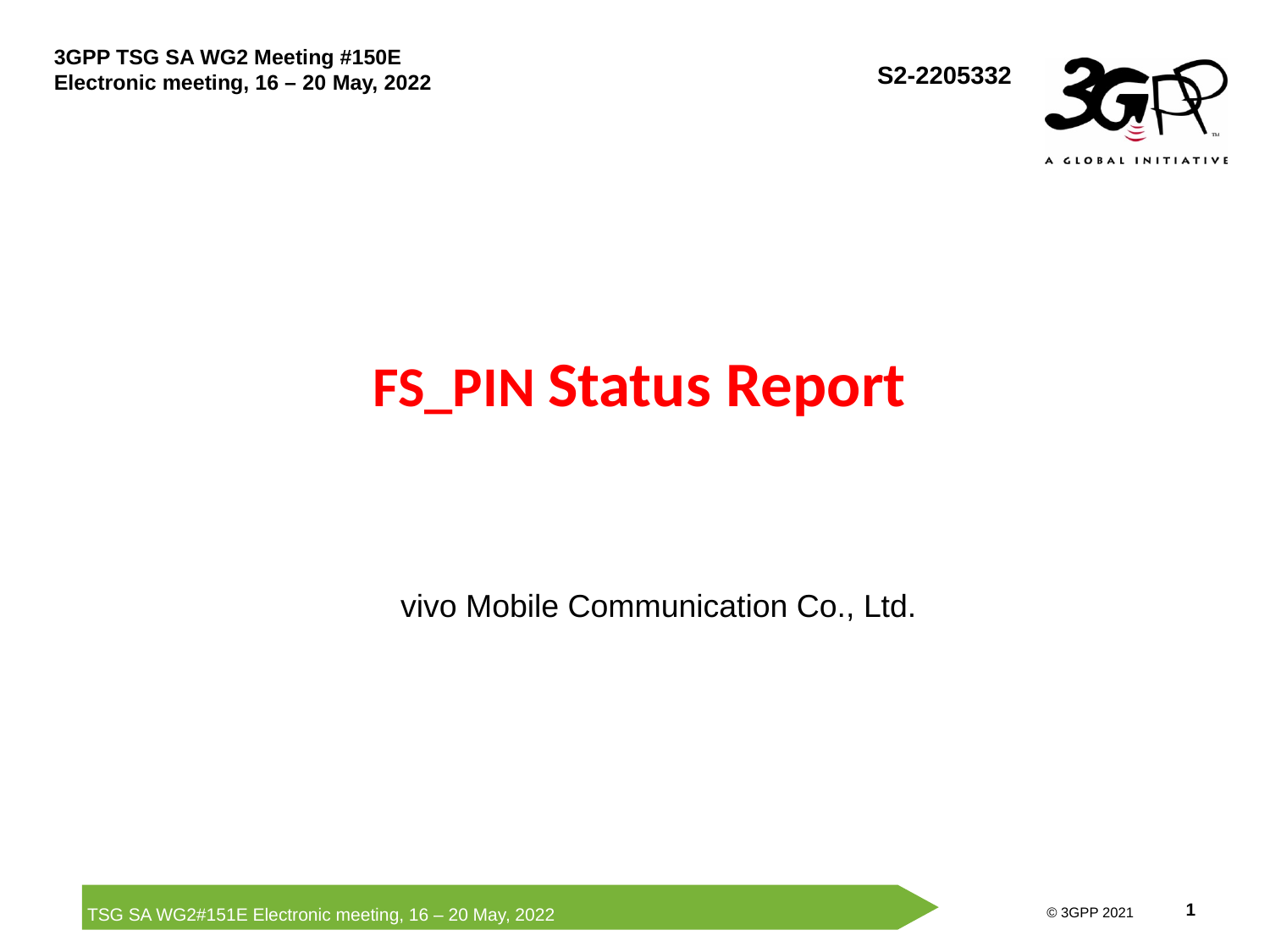

S2-2205332
# FS_PIN Status Report
vivo Mobile Communication Co., Ltd.